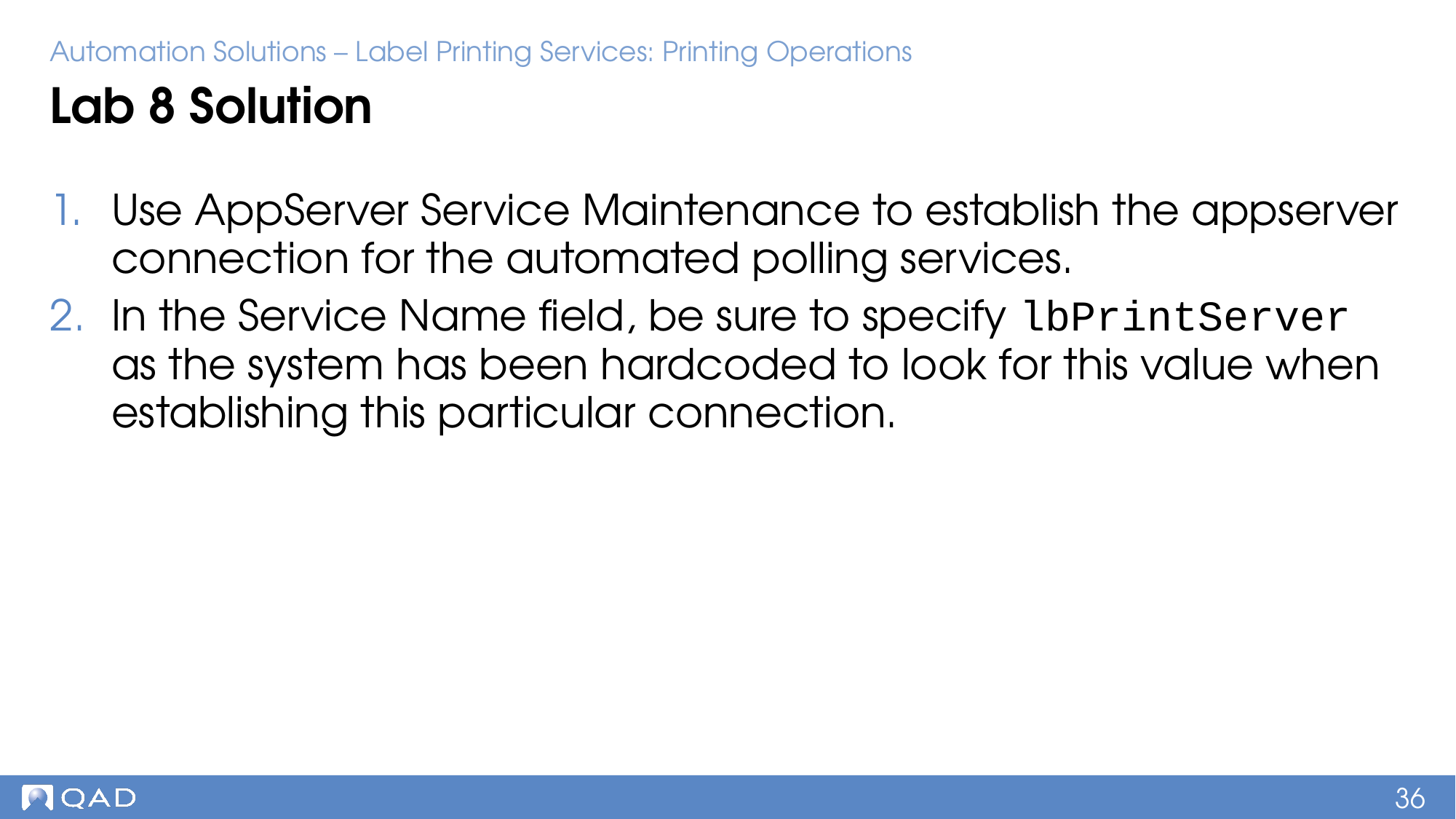

Automation Solutions – Label Printing Services: Printing Operations
# Lab 8 Solution
Use AppServer Service Maintenance to establish the appserver connection for the automated polling services.
In the Service Name field, be sure to specify lbPrintServer as the system has been hardcoded to look for this value when establishing this particular connection.
36